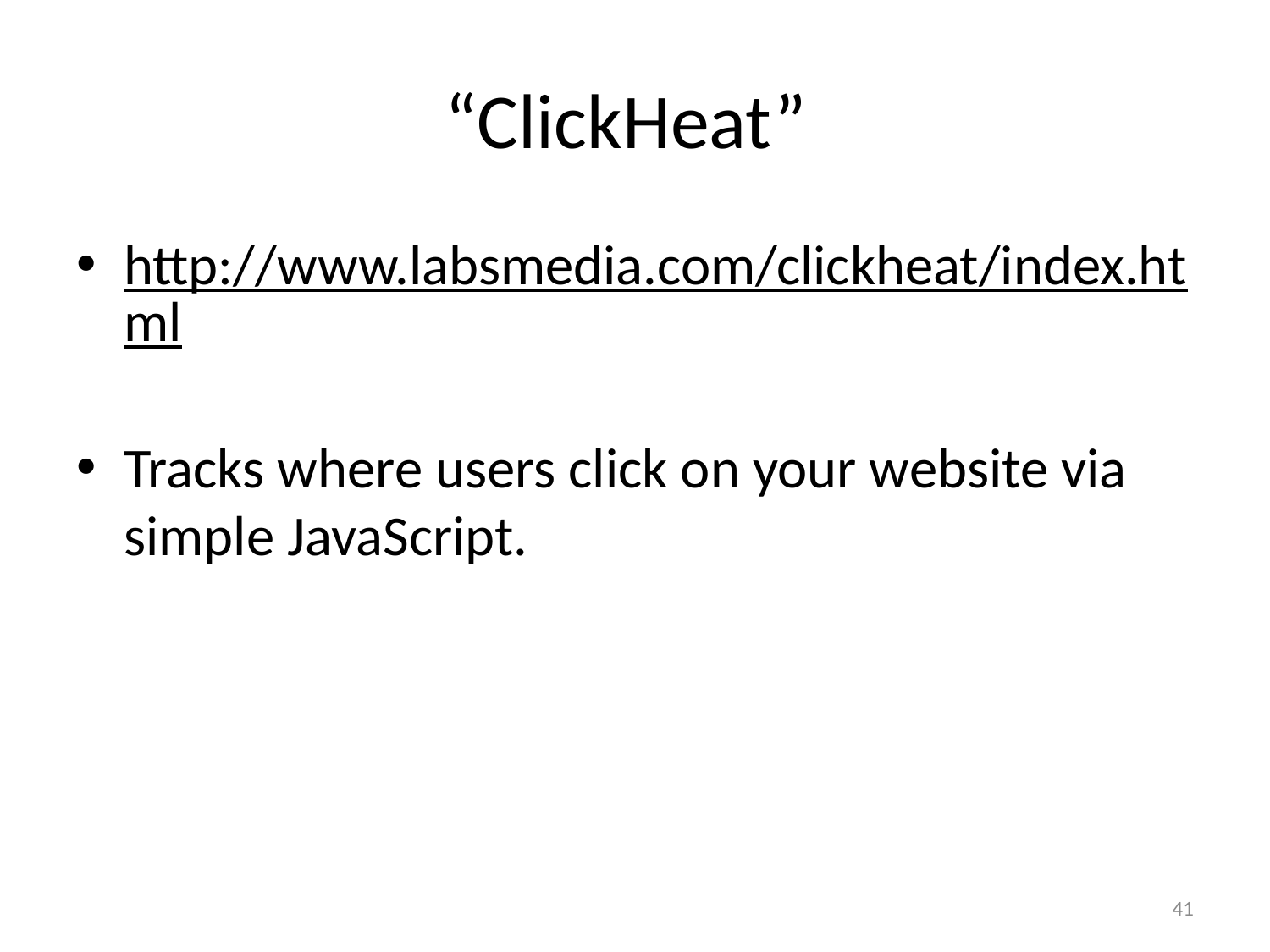

# “ClickHeat”
http://www.labsmedia.com/clickheat/index.html
Tracks where users click on your website via simple JavaScript.

41